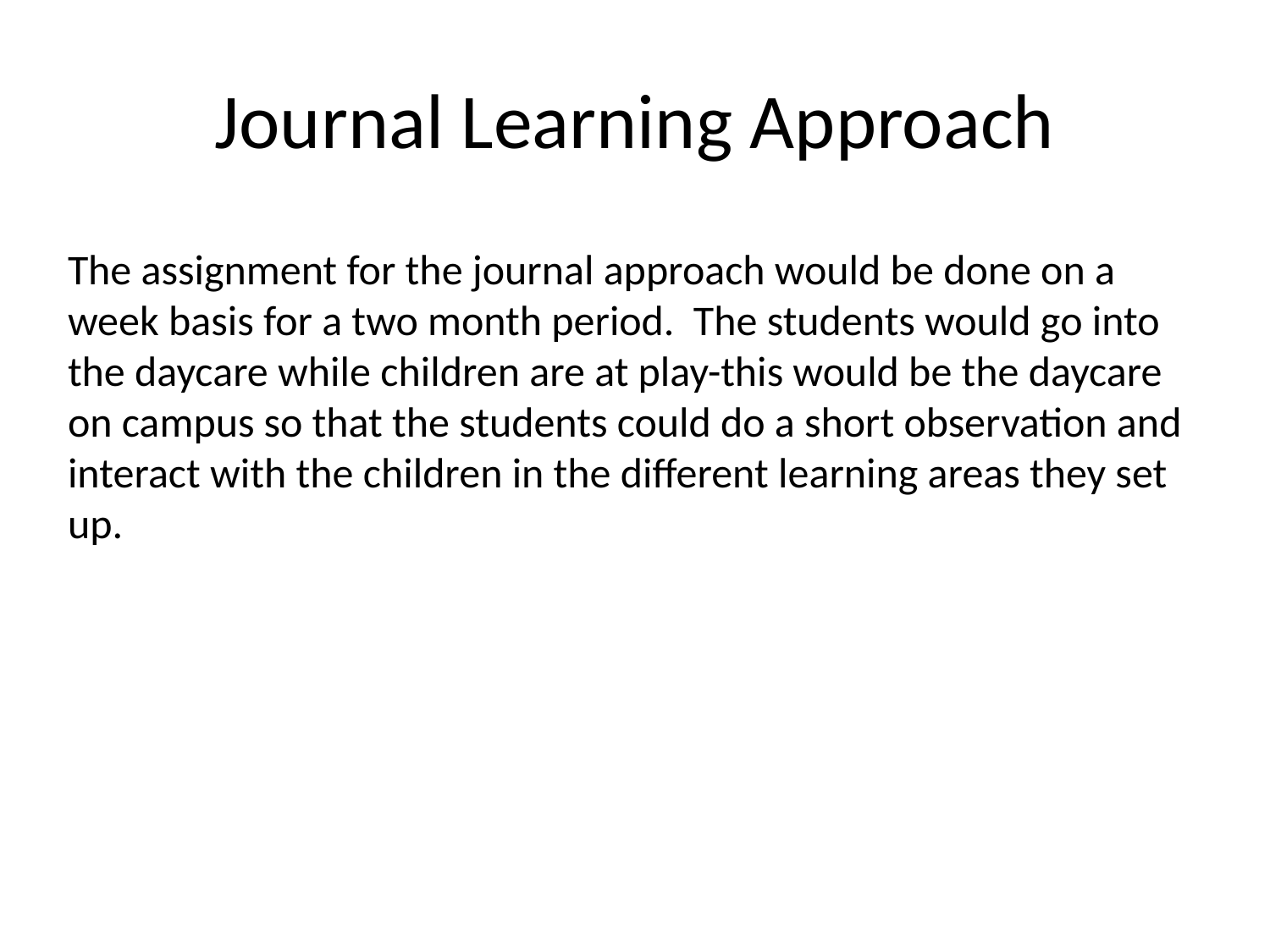

# Journal Learning Approach
The assignment for the journal approach would be done on a week basis for a two month period.  The students would go into the daycare while children are at play-this would be the daycare on campus so that the students could do a short observation and interact with the children in the different learning areas they set up.